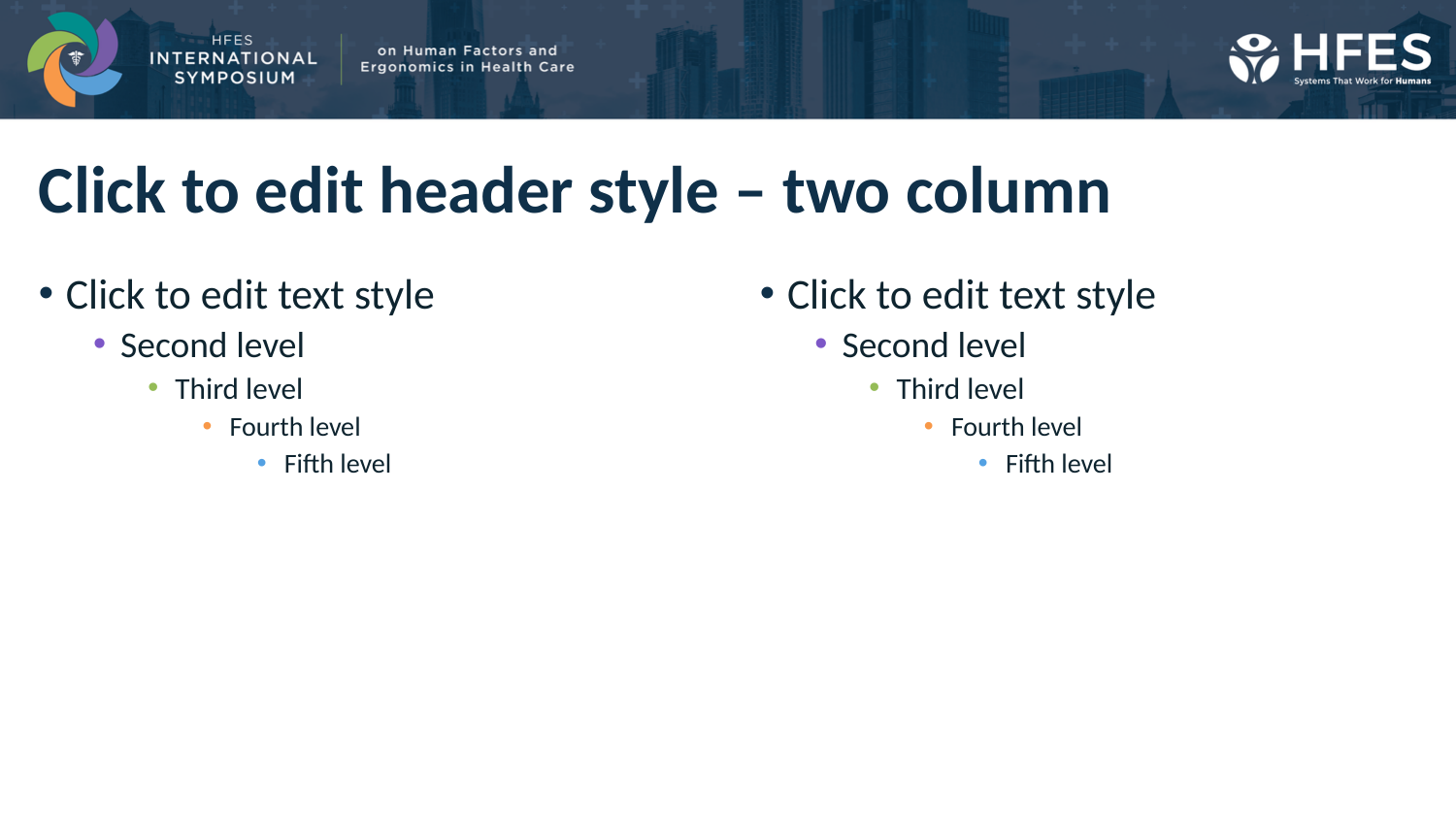

# Click to edit header style – two column
Click to edit text style
Second level
Third level
Fourth level
Fifth level

Click to edit text style
Second level
Third level
Fourth level
Fifth level